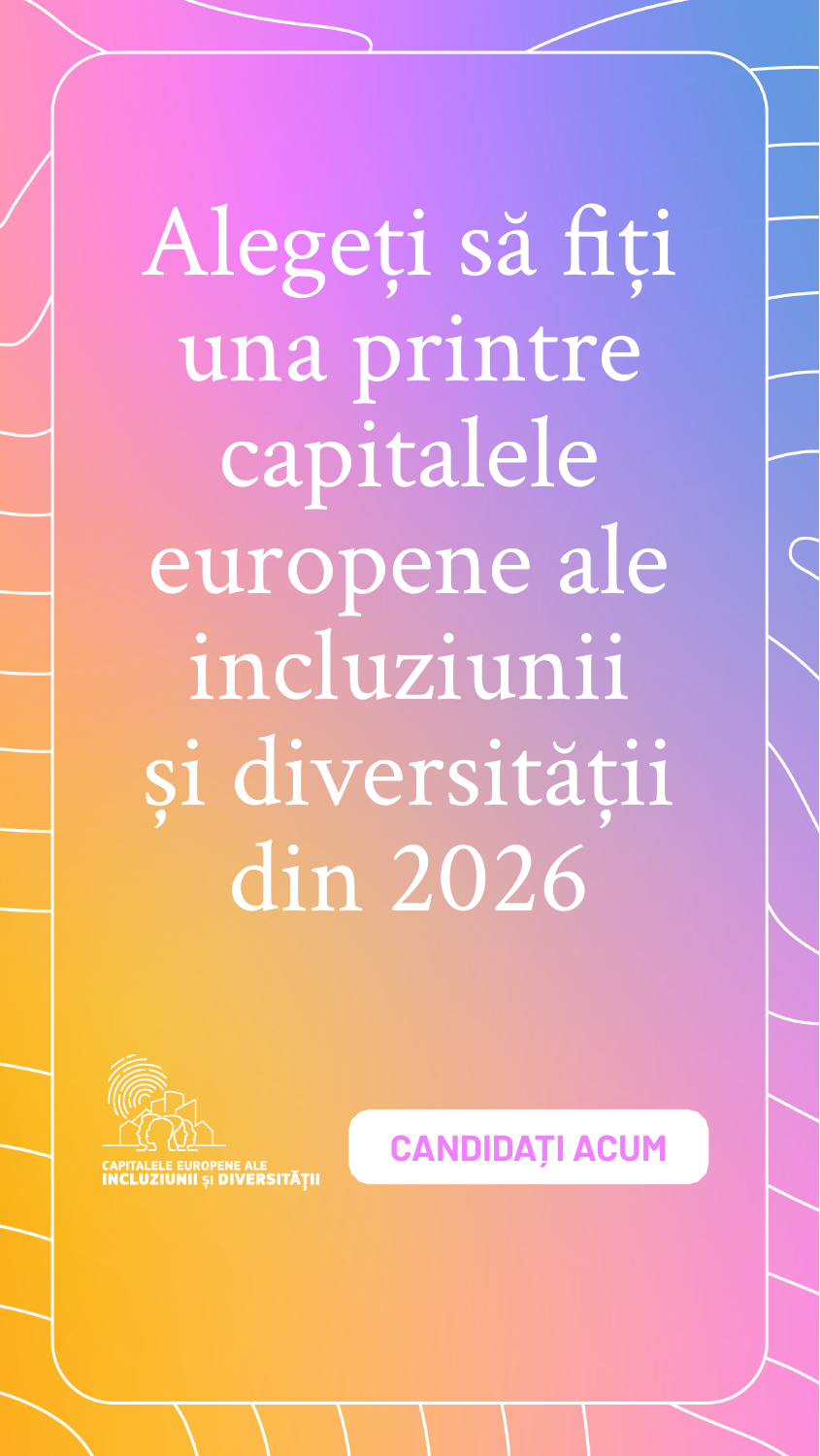

# Alegeți să fiți una printre capitalele europene ale incluziunii și diversității din 2026
CANDIDAȚI ACUM